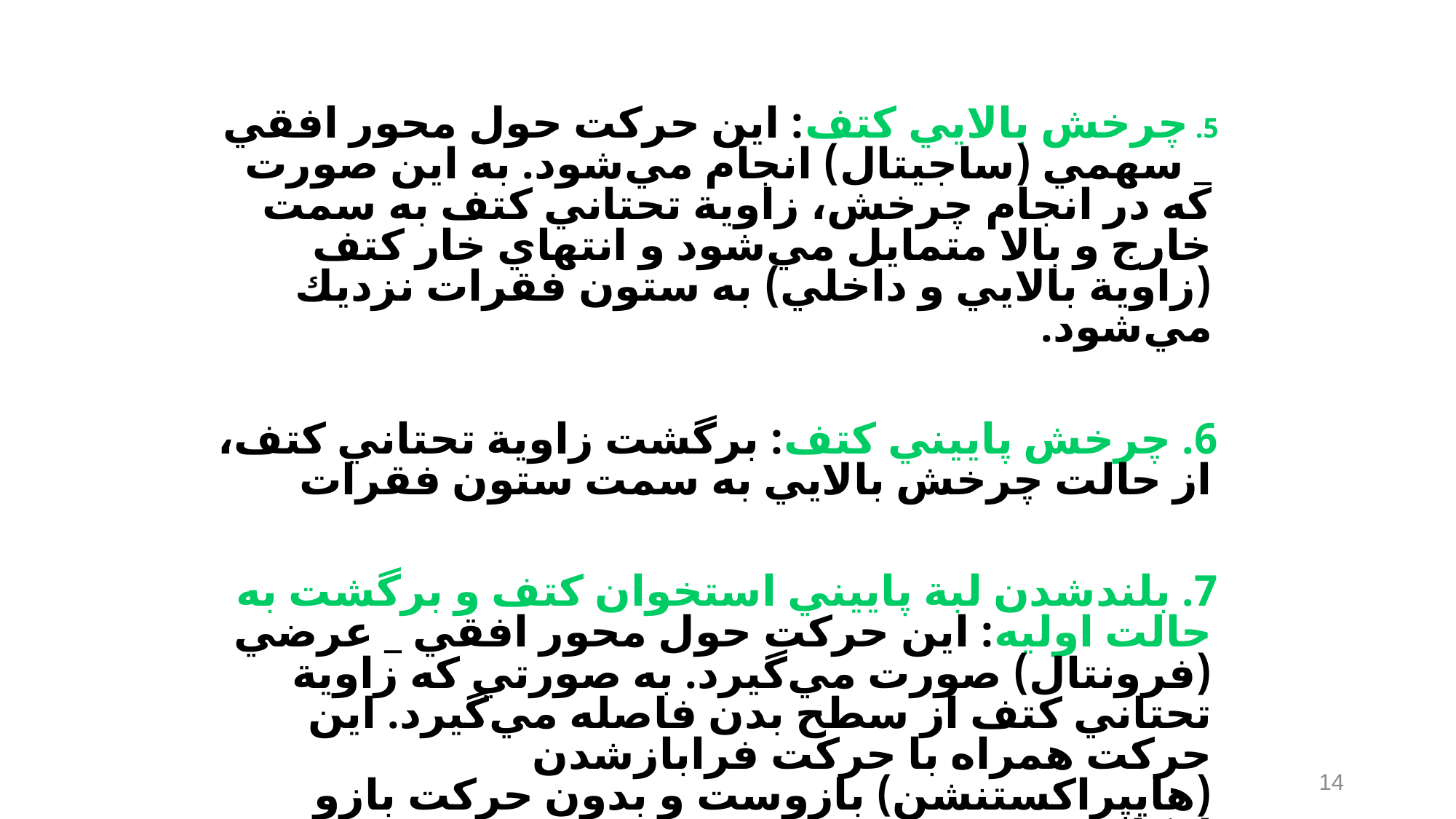

5. چرخش بالايي كتف: اين حركت حول محور افقي _ سهمي (ساجيتال) انجام مي‌شود. به اين صورت كه در انجام چرخش، زاوية تحتاني كتف به سمت خارج و بالا متمايل مي‌شود و انتهاي خار كتف (زاوية بالايي و داخلي) به ستون فقرات نزديك مي‌شود.

  6. چرخش پاييني كتف: برگشت زاوية تحتاني كتف، از حالت چرخش بالايي به سمت ستون فقرات

  7. بلندشدن لبة پاييني استخوان كتف و برگشت به حالت اوليه: اين حركت حول محور افقي ­_ عرضي (فرونتال) صورت مي‌گيرد. به صورتي كه زاوية تحتاني كتف از سطح بدن فاصله مي‌گيرد. اين حركت همراه با حركت فرا‎باز‎شدن (هايپراكستنشن) بازوست و بدون حركت بازو امكانپذير نيست.

14